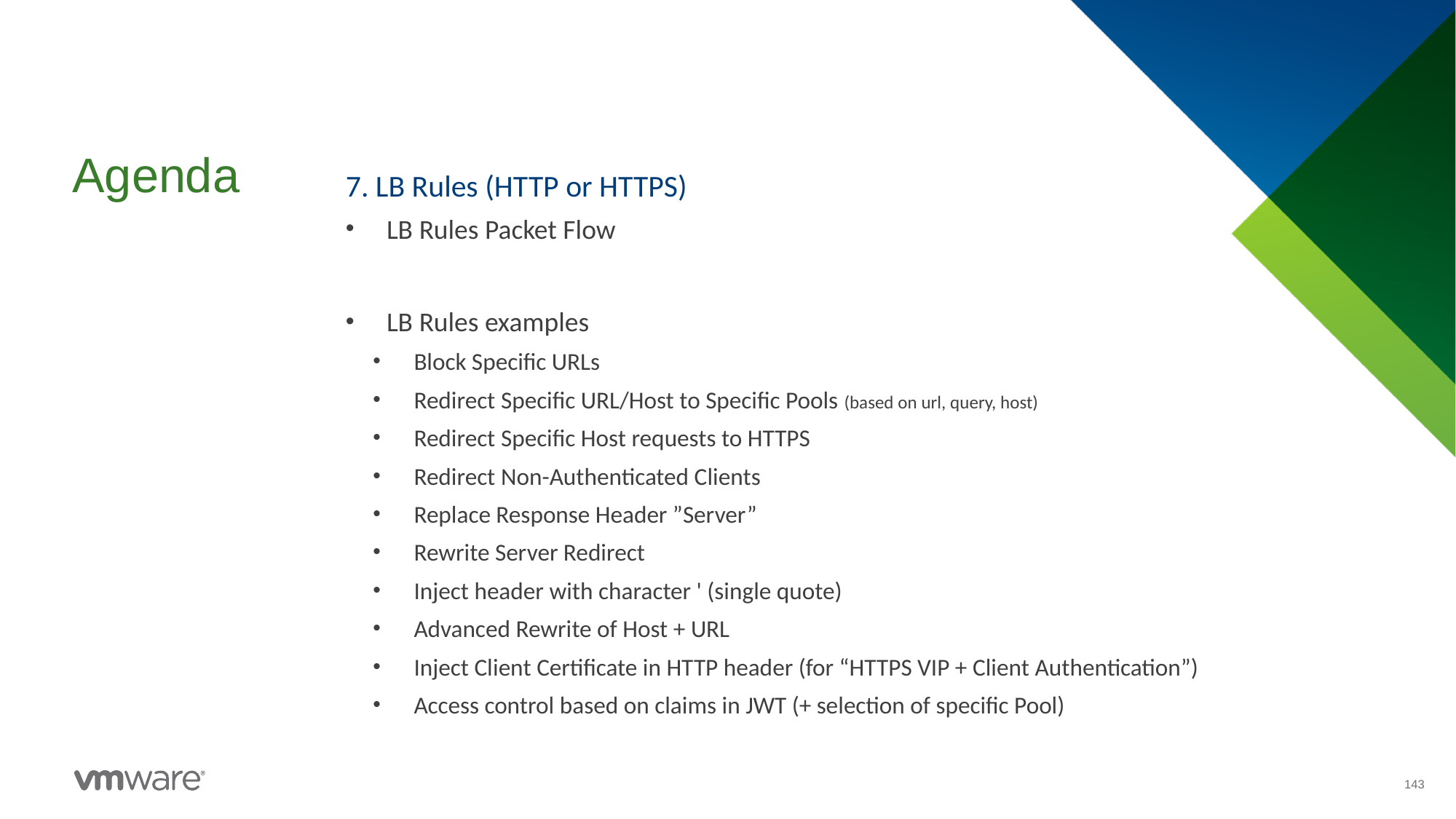

7. LB Rules (HTTP or HTTPS)
LB Rules Packet Flow

LB Rules examples
Block Specific URLs
Redirect Specific URL/Host to Specific Pools (based on url, query, host)
Redirect Specific Host requests to HTTPS
Redirect Non-Authenticated Clients
Replace Response Header ”Server”
Rewrite Server Redirect
Inject header with character ' (single quote)
Advanced Rewrite of Host + URL
Inject Client Certificate in HTTP header (for “HTTPS VIP + Client Authentication”)
Access control based on claims in JWT (+ selection of specific Pool)